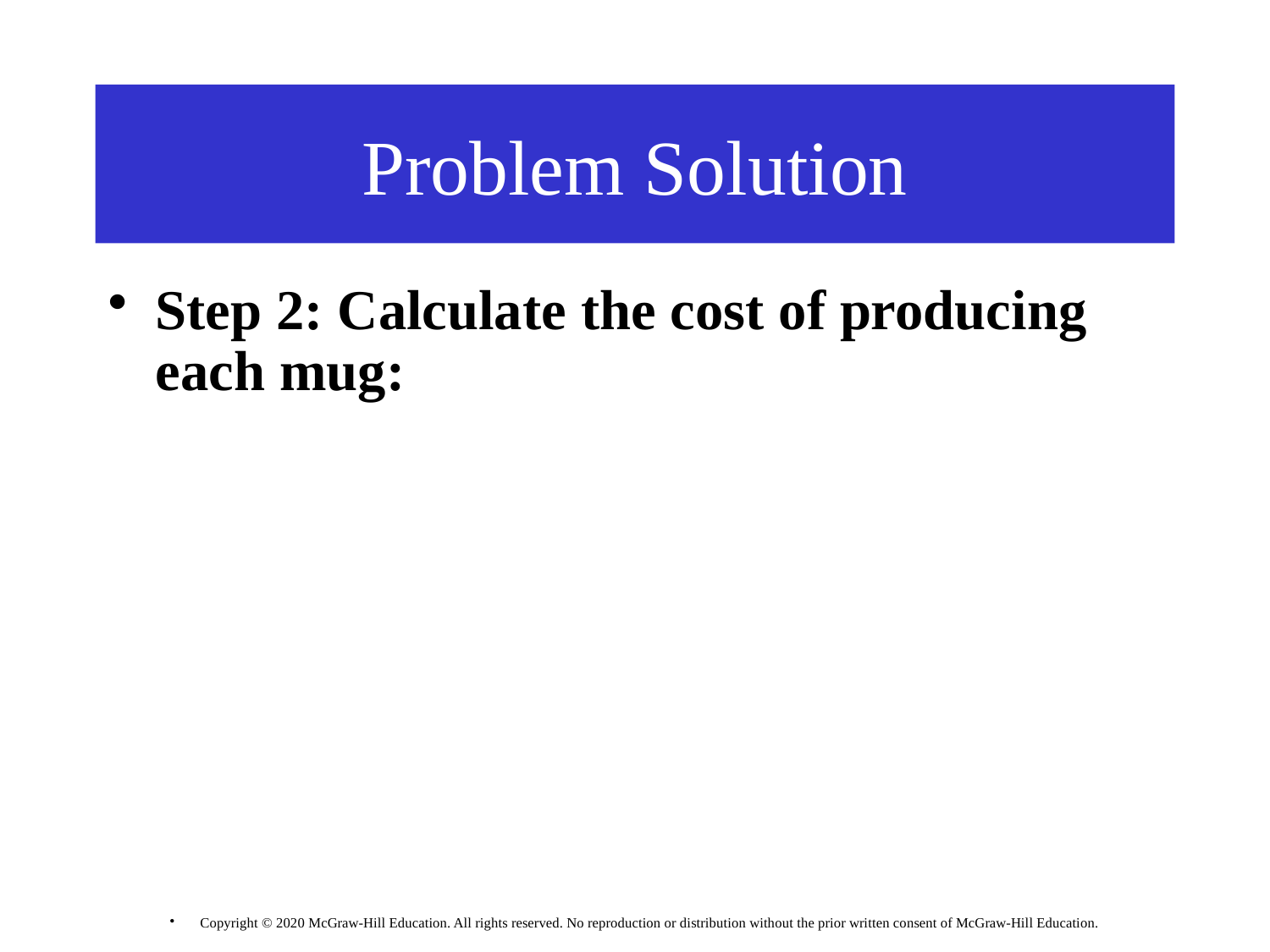

# Problem Solution
Step 2: Calculate the cost of producing each mug: